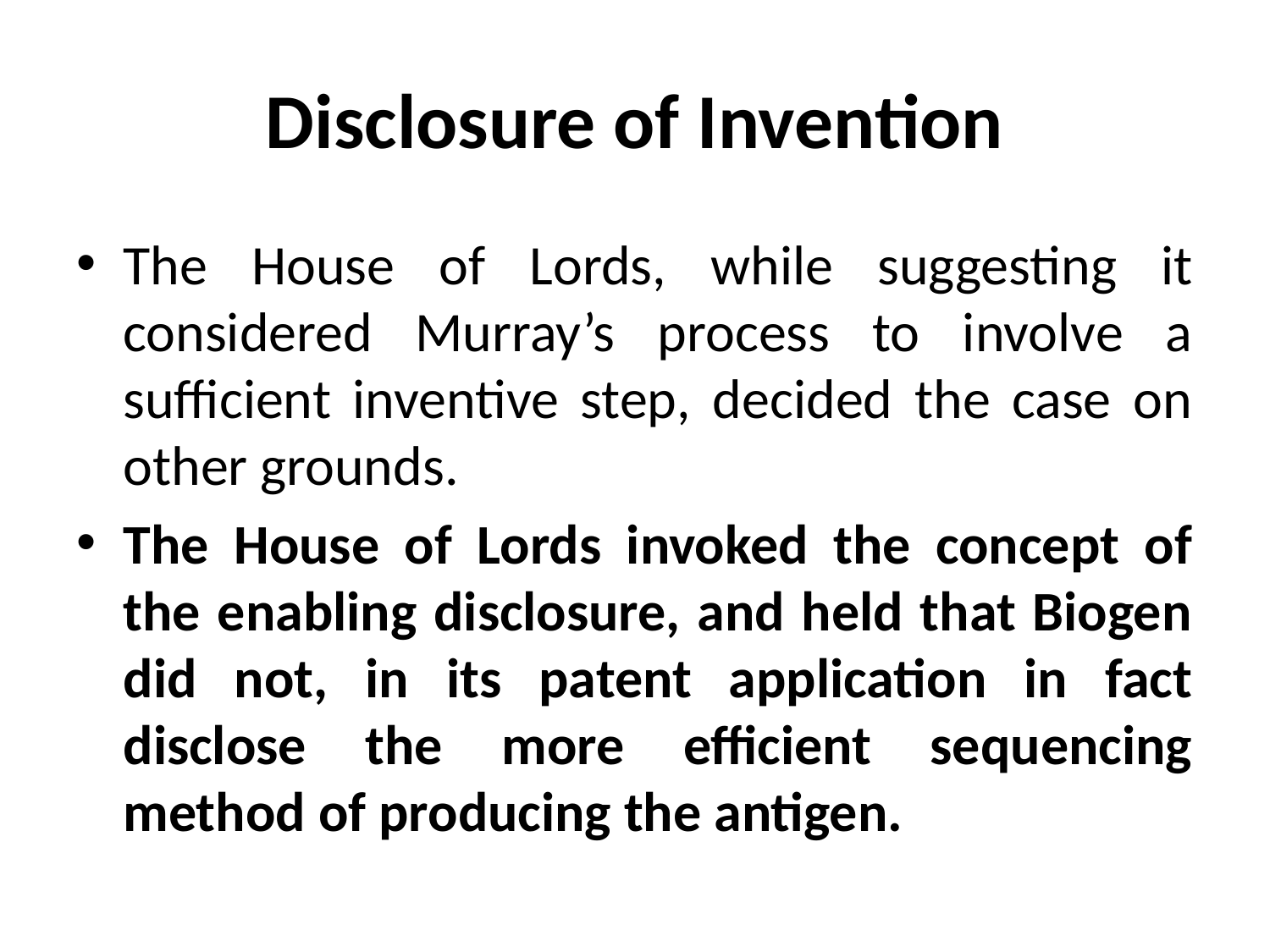

# Disclosure of Invention
The House of Lords, while suggesting it considered Murray’s process to involve a sufficient inventive step, decided the case on other grounds.
The House of Lords invoked the concept of the enabling disclosure, and held that Biogen did not, in its patent application in fact disclose the more efficient sequencing method of producing the antigen.